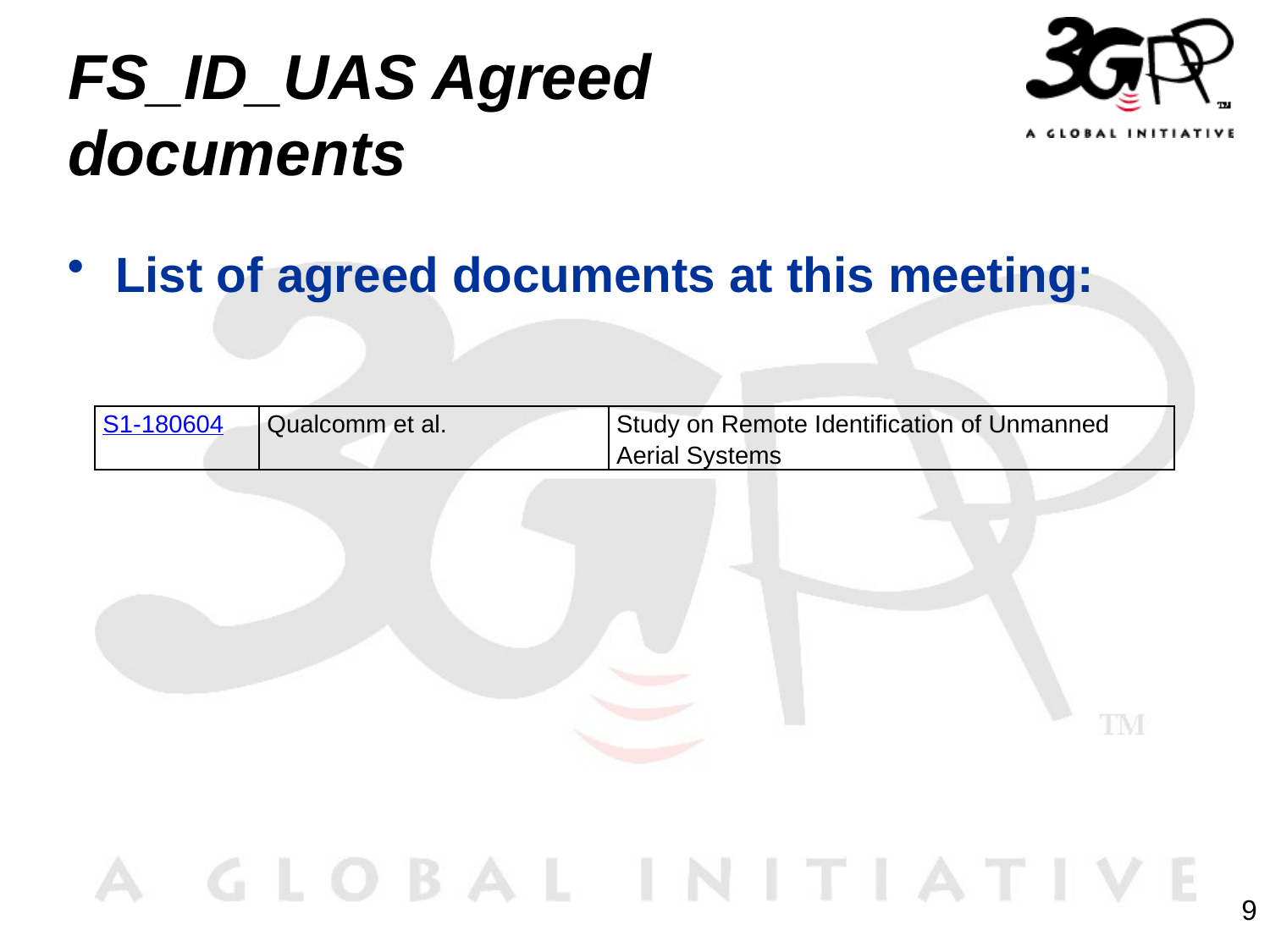

# FS_ID_UAS Agreed documents

List of agreed documents at this meeting:

| S1-180604 | Qualcomm et al. | Study on Remote Identification of Unmanned Aerial Systems |
| --- | --- | --- |
9